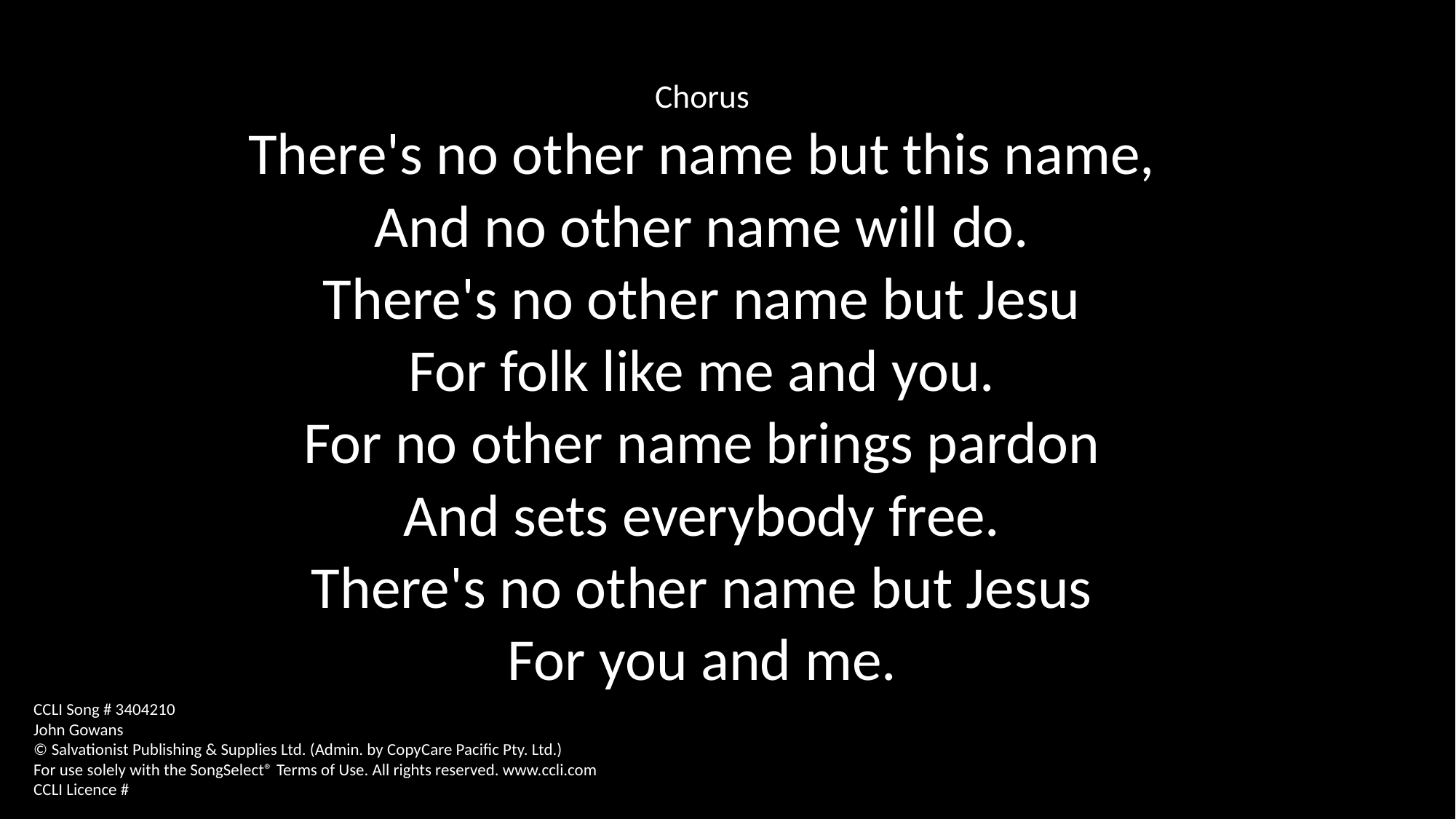

Chorus
There's no other name but this name,
And no other name will do.
There's no other name but Jesu
For folk like me and you.
For no other name brings pardon
And sets everybody free.
There's no other name but Jesus
For you and me.

CCLI Song # 3404210
John Gowans
© Salvationist Publishing & Supplies Ltd. (Admin. by CopyCare Pacific Pty. Ltd.)
For use solely with the SongSelect® Terms of Use. All rights reserved. www.ccli.com
CCLI Licence #